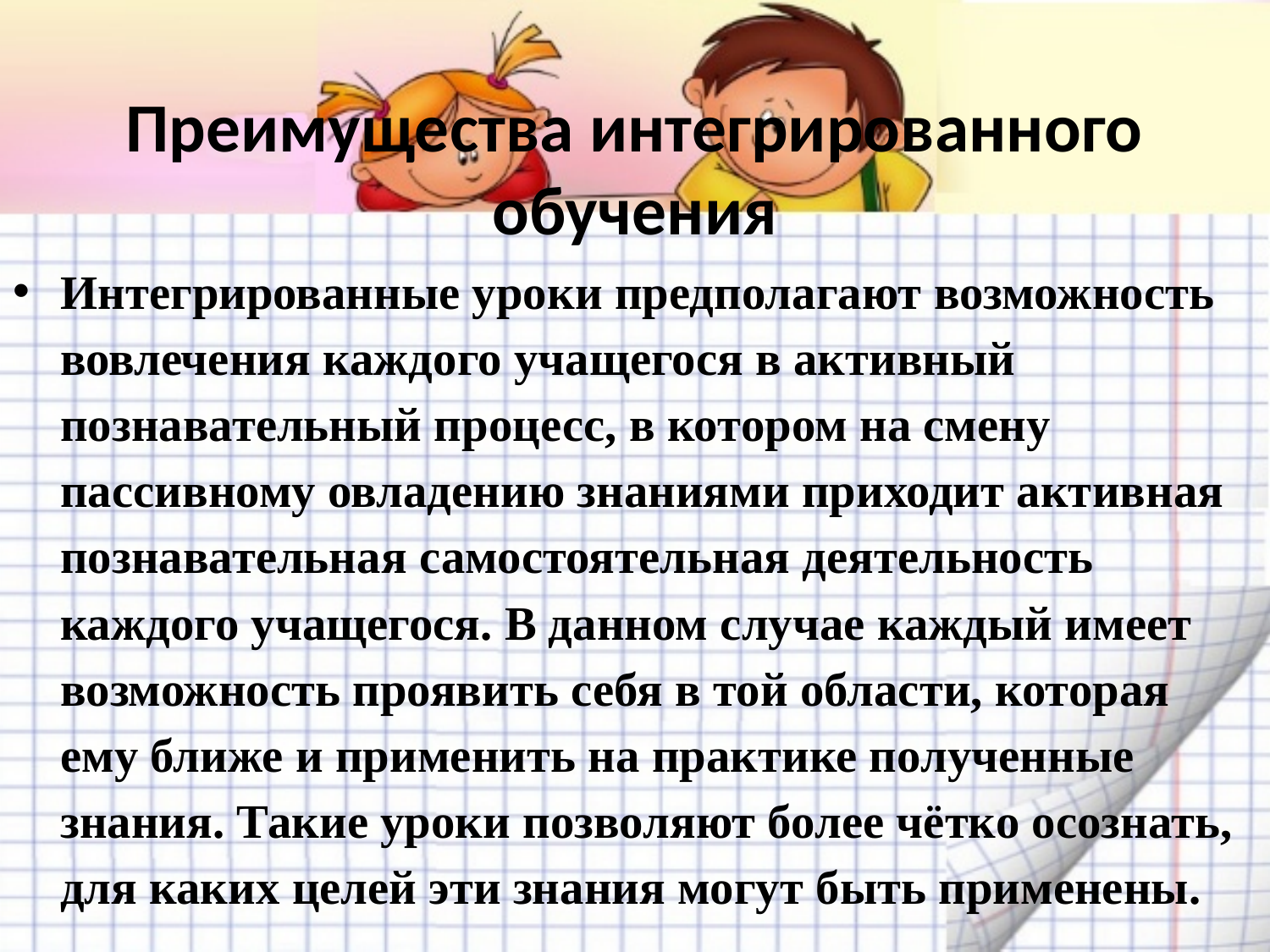

# Преимущества интегрированного обучения
Интегрированные уроки предполагают возможность вовлечения каждого учащегося в активный познавательный процесс, в котором на смену пассивному овладению знаниями приходит активная познавательная самостоятельная деятельность каждого учащегося. В данном случае каждый имеет возможность проявить себя в той области, которая ему ближе и применить на практике полученные знания. Такие уроки позволяют более чётко осознать, для каких целей эти знания могут быть применены.